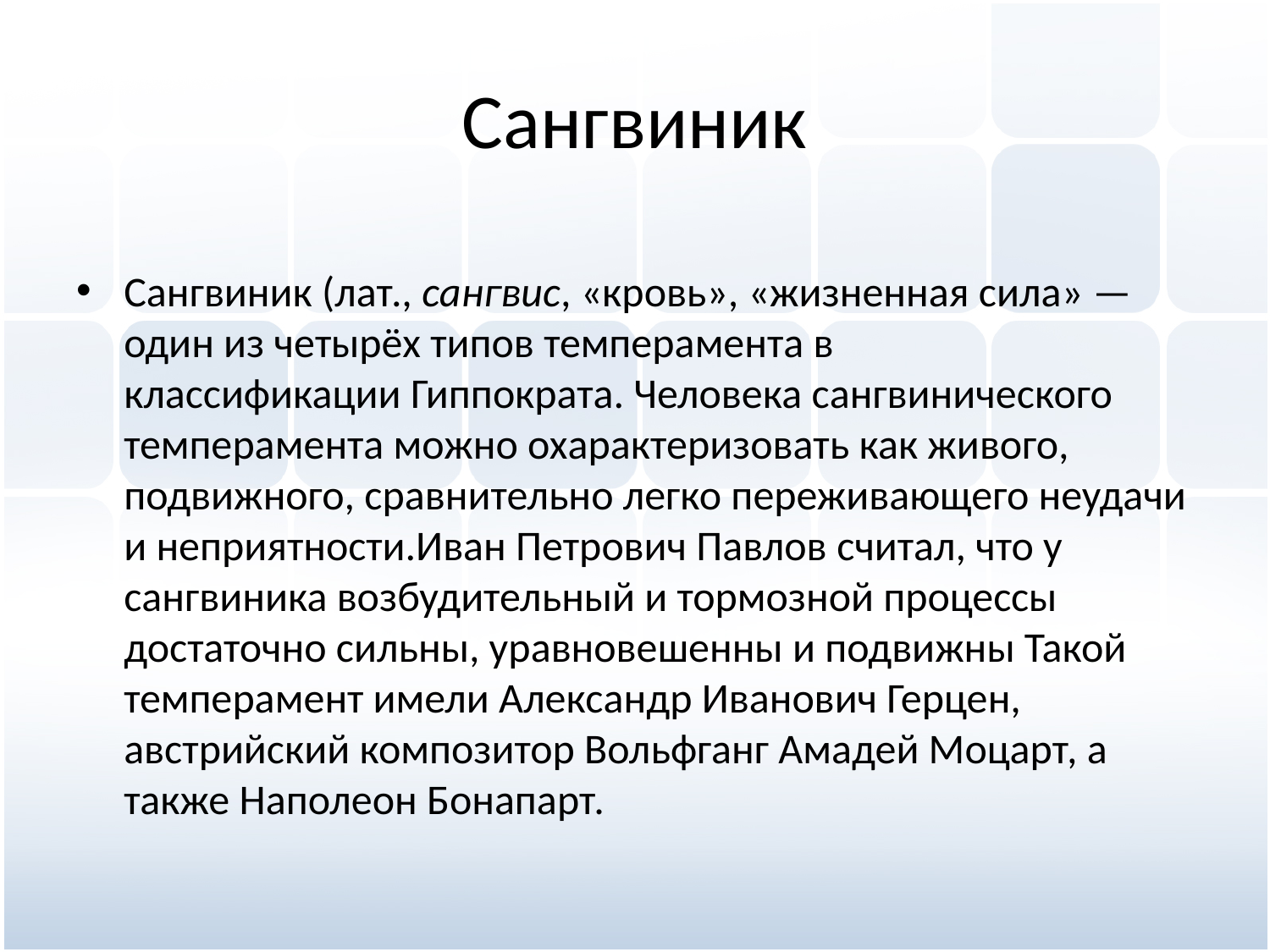

# Сангвиник
Сангвиник (лат., сангвис, «кровь», «жизненная сила» — один из четырёх типов темперамента в классификации Гиппократа. Человека сангвинического темперамента можно охарактеризовать как живого, подвижного, сравнительно легко переживающего неудачи и неприятности.Иван Петрович Павлов считал, что у сангвиника возбудительный и тормозной процессы достаточно сильны, уравновешенны и подвижны Такой темперамент имели Александр Иванович Герцен, австрийский композитор Вольфганг Амадей Моцарт, а также Наполеон Бонапарт.